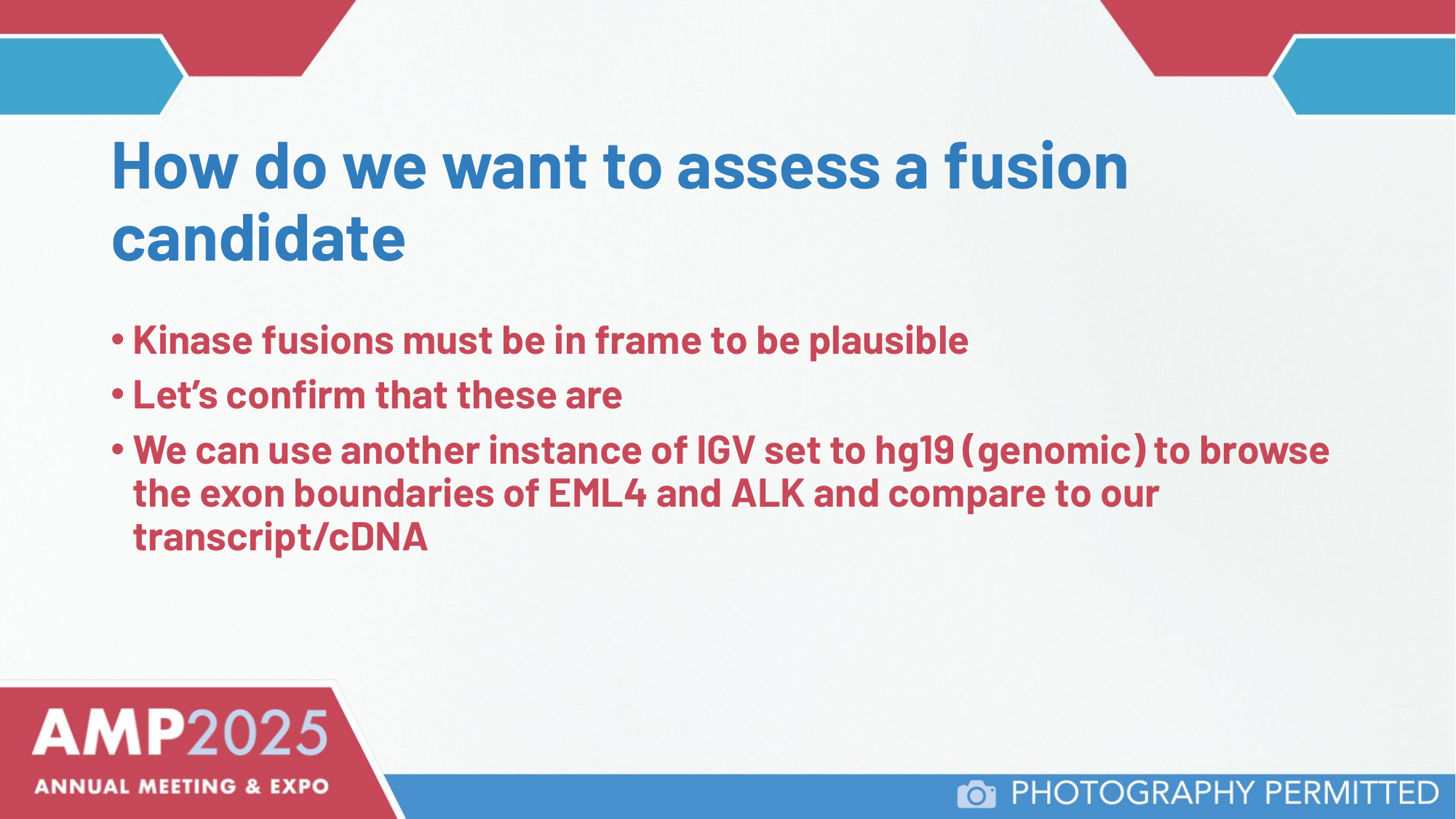

# How do we want to assess a fusion candidate
Kinase fusions must be in frame to be plausible
Let’s confirm that these are
We can use another instance of IGV set to hg19 (genomic) to browse the exon boundaries of EML4 and ALK and compare to our transcript/cDNA